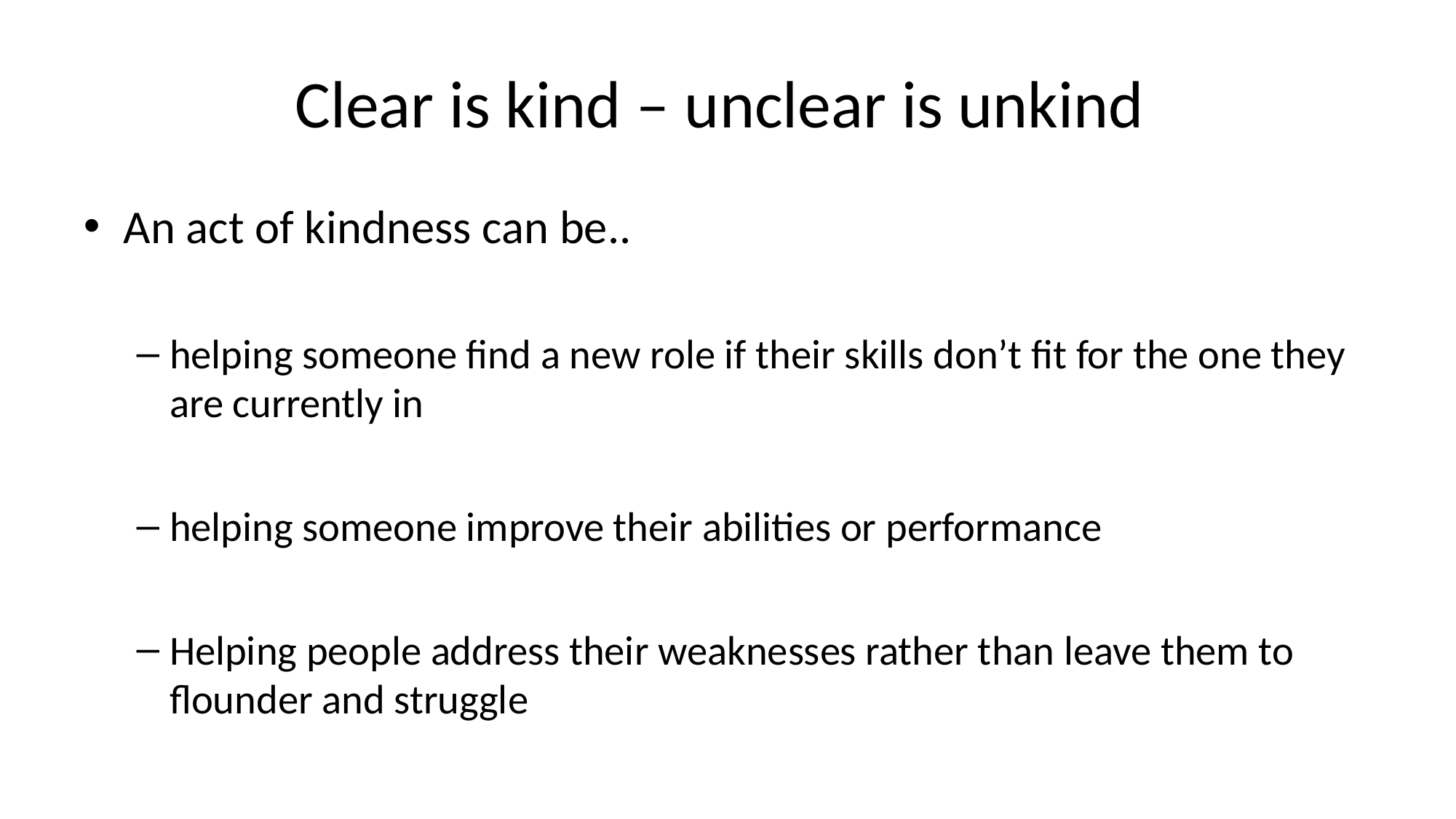

# Clear is kind – unclear is unkind
An act of kindness can be..

helping someone find a new role if their skills don’t fit for the one they are currently in

helping someone improve their abilities or performance

Helping people address their weaknesses rather than leave them to flounder and struggle